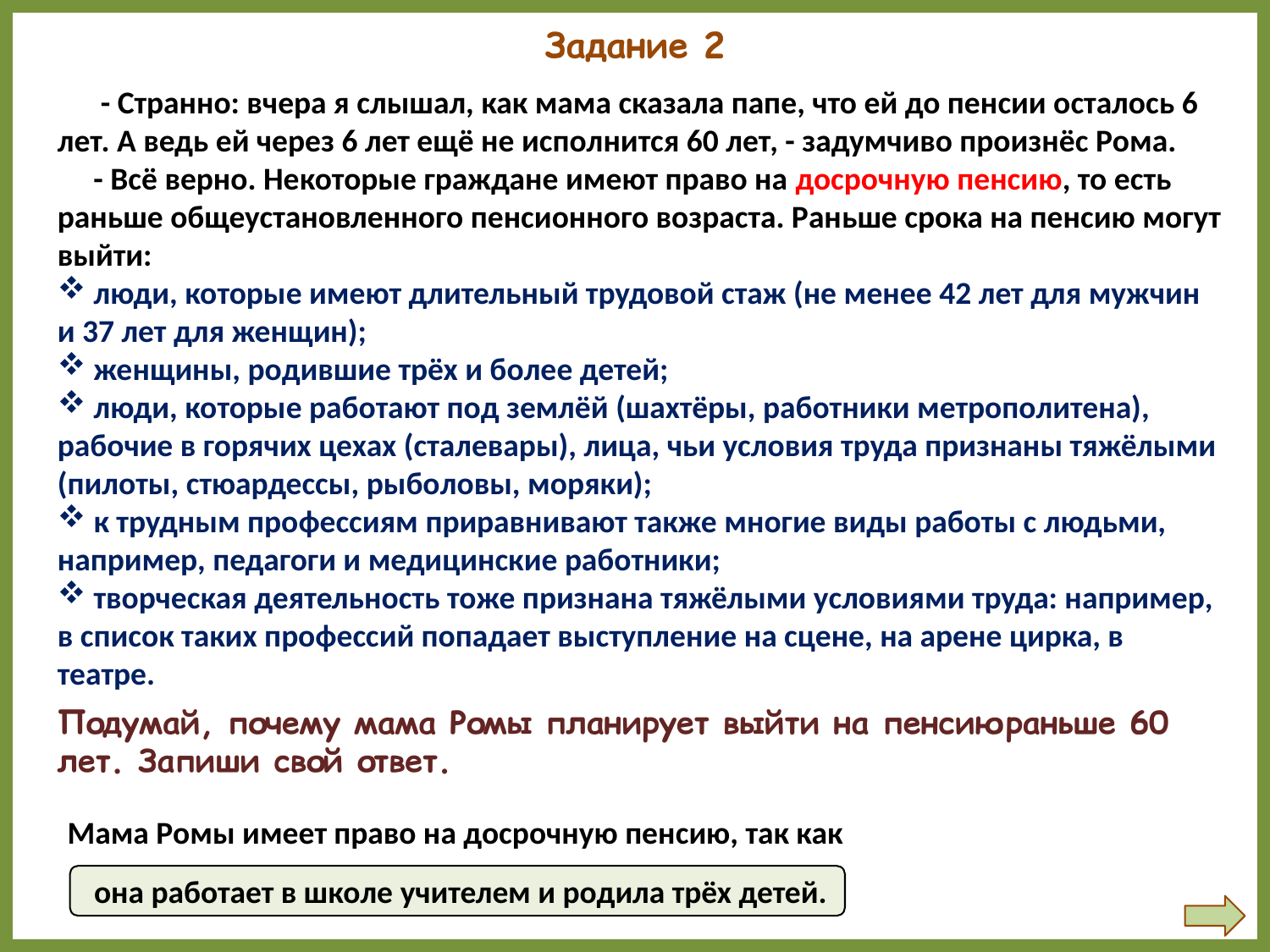

Задание 2
      - Странно: вчера я слышал, как мама сказала папе, что ей до пенсии осталось 6 лет. А ведь ей через 6 лет ещё не исполнится 60 лет, - задумчиво произнёс Рома.
     - Всё верно. Некоторые граждане имеют право на досрочную пенсию, то есть раньше общеустановленного пенсионного возраста. Раньше срока на пенсию могут выйти:
 люди, которые имеют длительный трудовой стаж (не менее 42 лет для мужчин и 37 лет для женщин);
 женщины, родившие трёх и более детей;
 люди, которые работают под землёй (шахтёры, работники метрополитена), рабочие в горячих цехах (сталевары), лица, чьи условия труда признаны тяжёлыми (пилоты, стюардессы, рыболовы, моряки);
 к трудным профессиям приравнивают также многие виды работы с людьми, например, педагоги и медицинские работники;
 творческая деятельность тоже признана тяжёлыми условиями труда: например, в список таких профессий попадает выступление на сцене, на арене цирка, в театре.
Подумай, почему мама Ромы планирует выйти на пенсию раньше 60 лет. Запиши свой ответ.
Мама Ромы имеет право на досрочную пенсию, так как
 она работает в школе учителем и родила трёх детей.